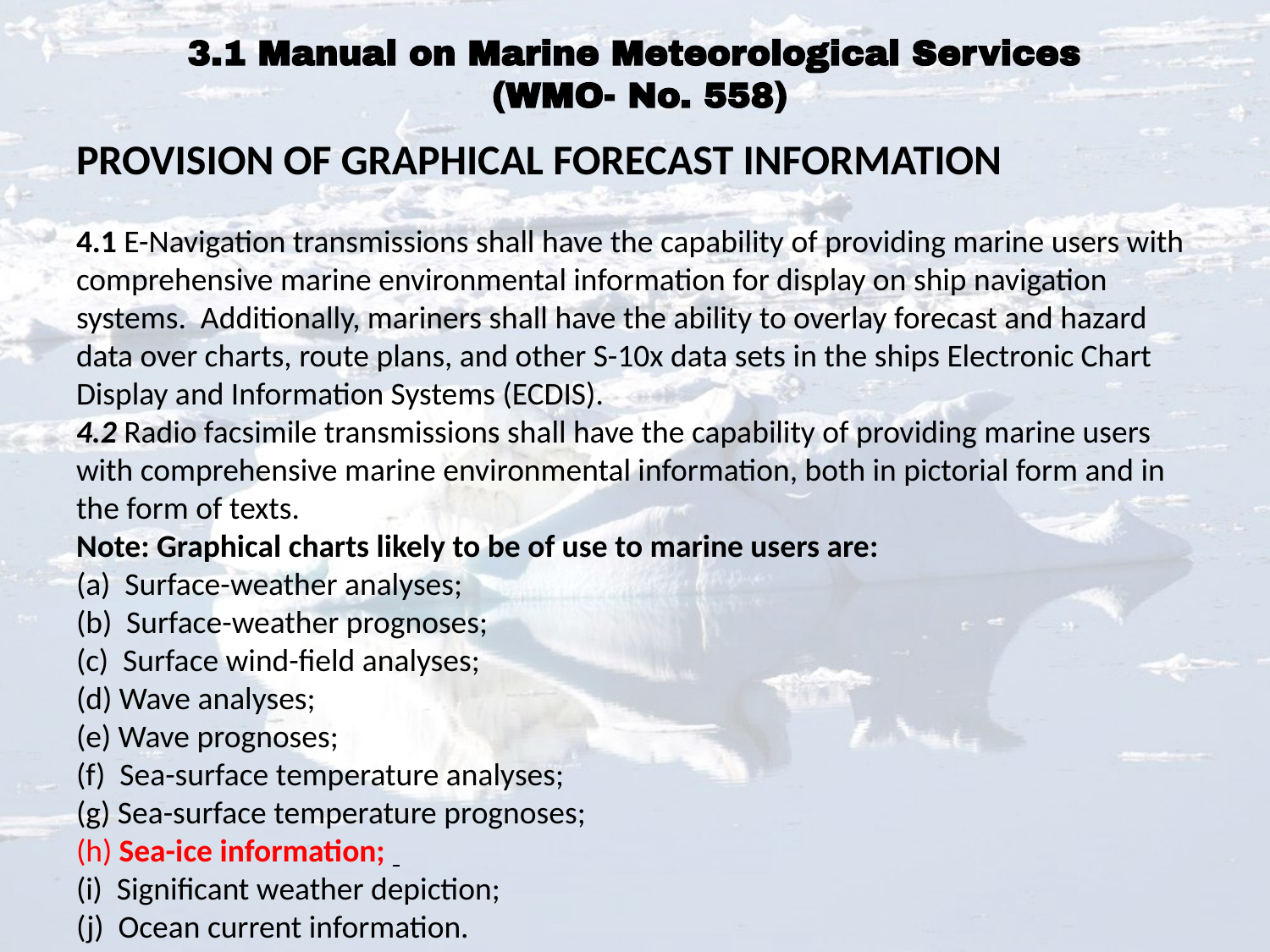

3.1 Manual on Marine Meteorological Services
(WMO- No. 558)
PROVISION OF GRAPHICAL FORECAST INFORMATION

4.1 E-Navigation transmissions shall have the capability of providing marine users with comprehensive marine environmental information for display on ship navigation systems.  Additionally, mariners shall have the ability to overlay forecast and hazard data over charts, route plans, and other S-10x data sets in the ships Electronic Chart Display and Information Systems (ECDIS).
4.2 Radio facsimile transmissions shall have the capability of providing marine users with comprehensive marine environmental information, both in pictorial form and in the form of texts.
Note: Graphical charts likely to be of use to marine users are:
(a)  Surface-weather analyses;
(b)  Surface-weather prognoses;
(c)  Surface wind-field analyses;
(d) Wave analyses;
(e) Wave prognoses;
(f)  Sea-surface temperature analyses;
(g) Sea-surface temperature prognoses;
(h) Sea-ice information;
(i)  Significant weather depiction;
(j)  Ocean current information.